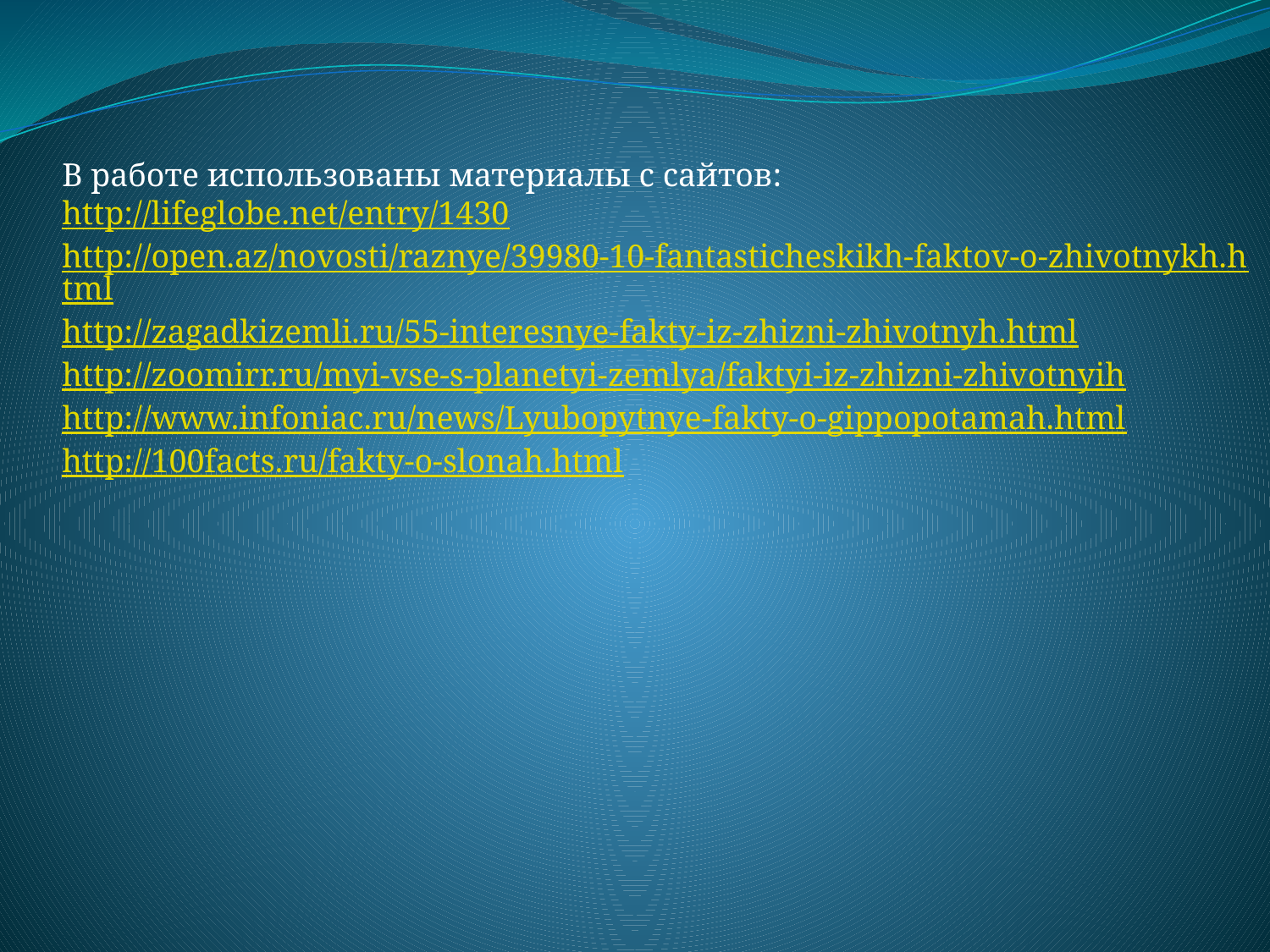

В работе использованы материалы с сайтов:
http://lifeglobe.net/entry/1430
http://open.az/novosti/raznye/39980-10-fantasticheskikh-faktov-o-zhivotnykh.html
http://zagadkizemli.ru/55-interesnye-fakty-iz-zhizni-zhivotnyh.html
http://zoomirr.ru/myi-vse-s-planetyi-zemlya/faktyi-iz-zhizni-zhivotnyih
http://www.infoniac.ru/news/Lyubopytnye-fakty-o-gippopotamah.html
http://100facts.ru/fakty-o-slonah.html